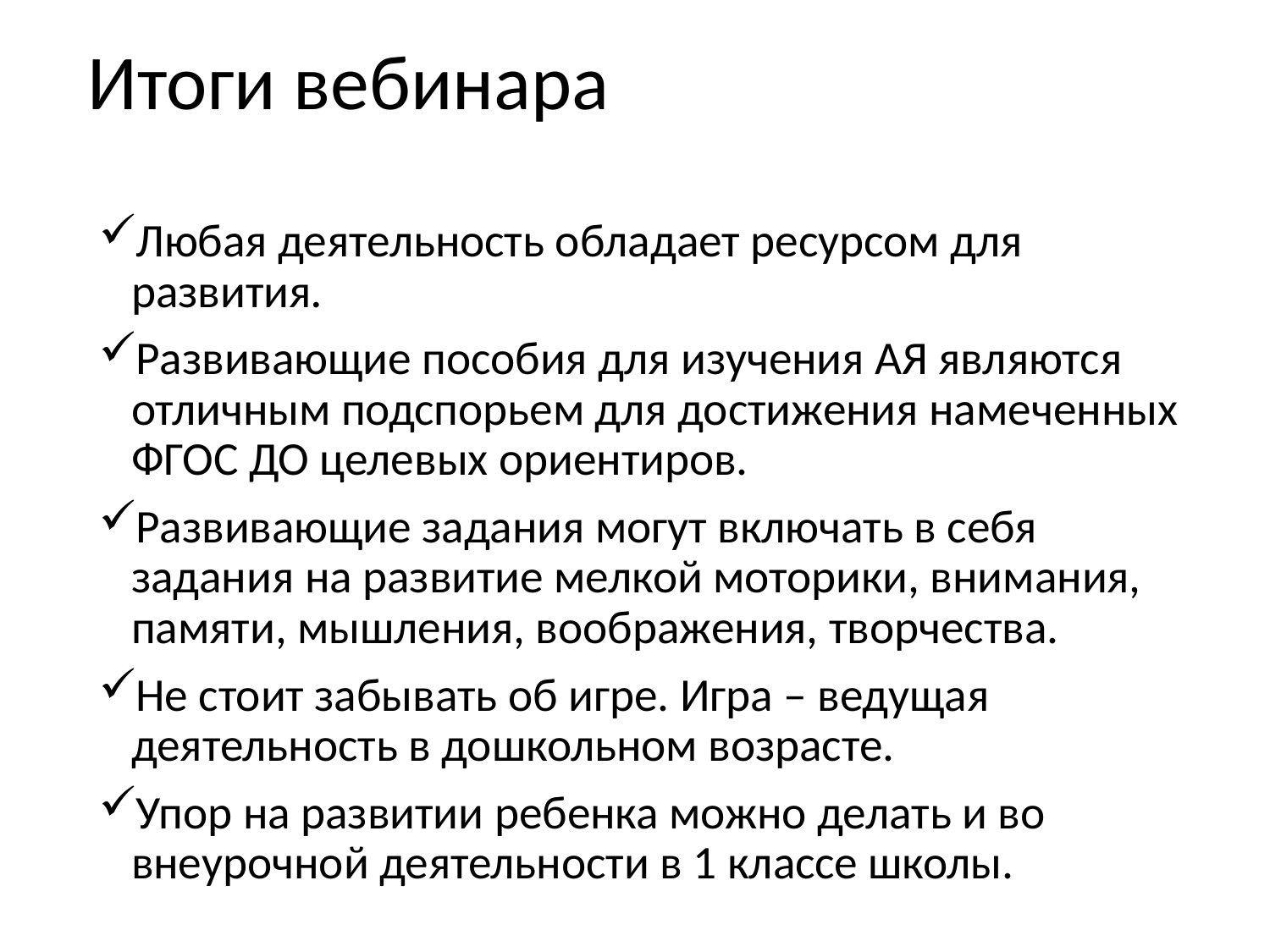

# Итоги вебинара
Любая деятельность обладает ресурсом для развития.
Развивающие пособия для изучения АЯ являются отличным подспорьем для достижения намеченных ФГОС ДО целевых ориентиров.
Развивающие задания могут включать в себя задания на развитие мелкой моторики, внимания, памяти, мышления, воображения, творчества.
Не стоит забывать об игре. Игра – ведущая деятельность в дошкольном возрасте.
Упор на развитии ребенка можно делать и во внеурочной деятельности в 1 классе школы.